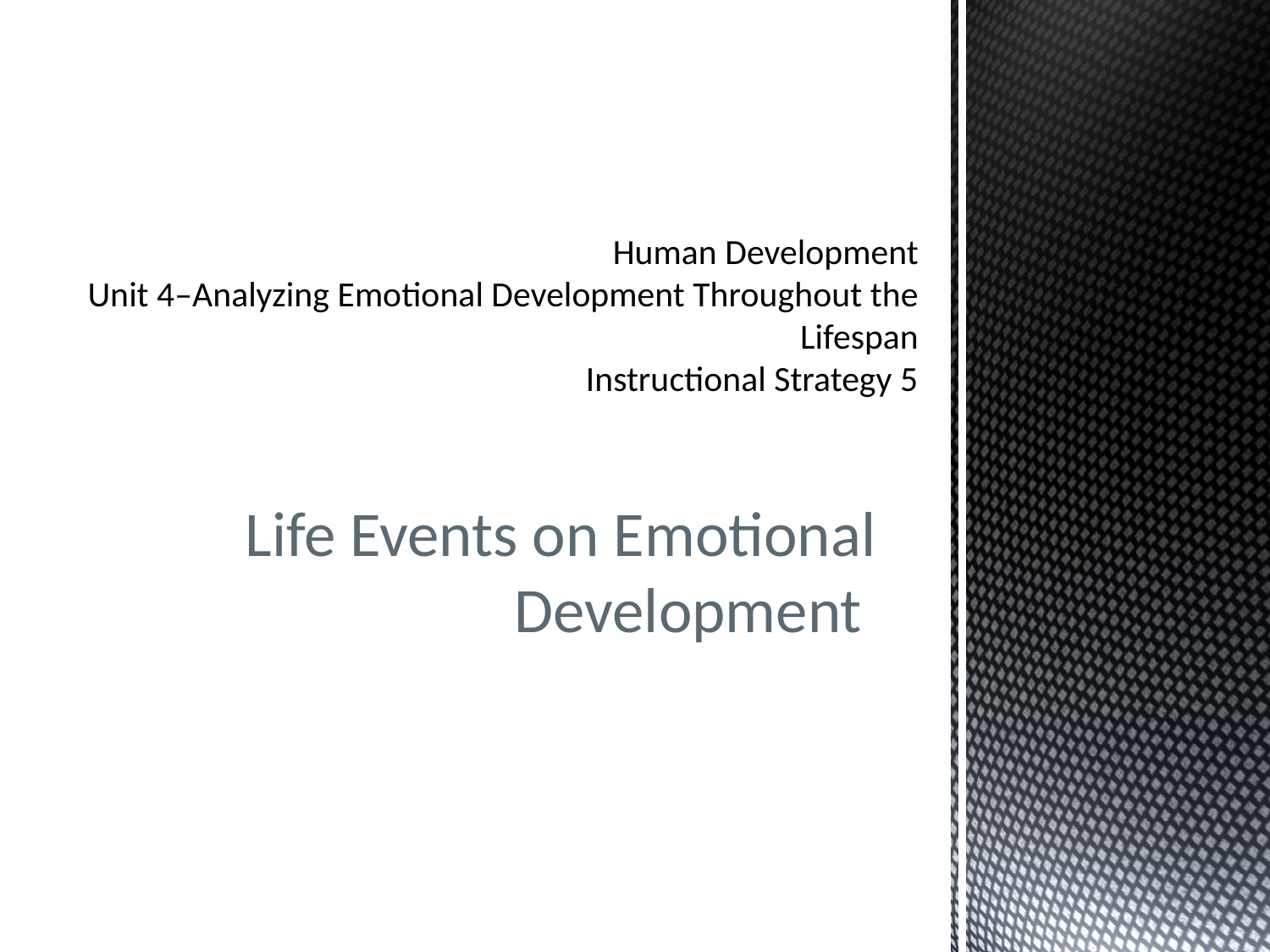

# Human Development Unit 4–Analyzing Emotional Development Throughout the Lifespan Instructional Strategy 5
Life Events on Emotional Development